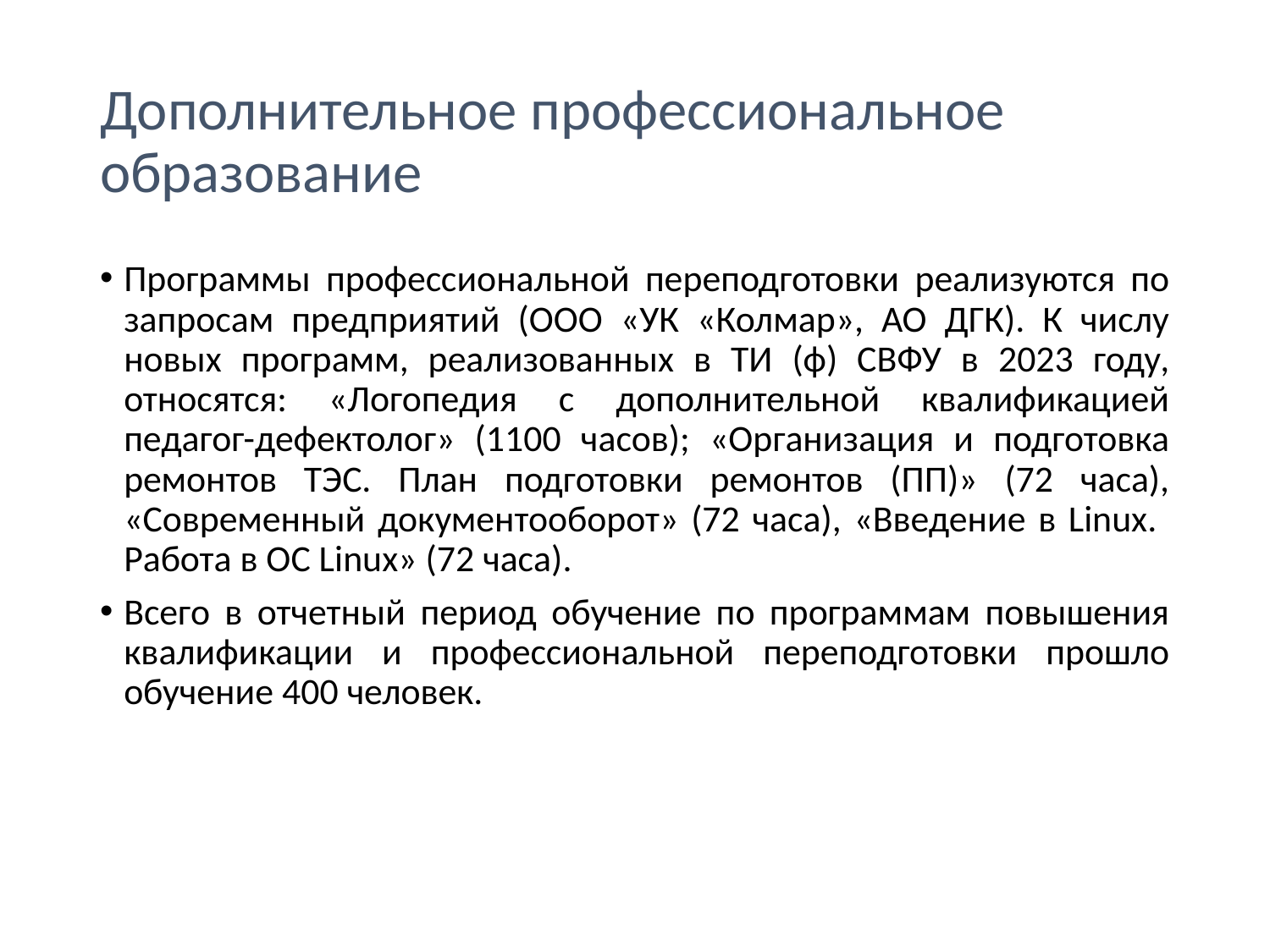

# Дополнительное профессиональное образование
Программы профессиональной переподготовки реализуются по запросам предприятий (ООО «УК «Колмар», АО ДГК). К числу новых программ, реализованных в ТИ (ф) СВФУ в 2023 году, относятся: «Логопедия с дополнительной квалификацией педагог-дефектолог» (1100 часов); «Организация и подготовка ремонтов ТЭС. План подготовки ремонтов (ПП)» (72 часа), «Современный документооборот» (72 часа), «Введение в Linux.  Работа в ОС Linux» (72 часа).
Всего в отчетный период обучение по программам повышения квалификации и профессиональной переподготовки прошло обучение 400 человек.